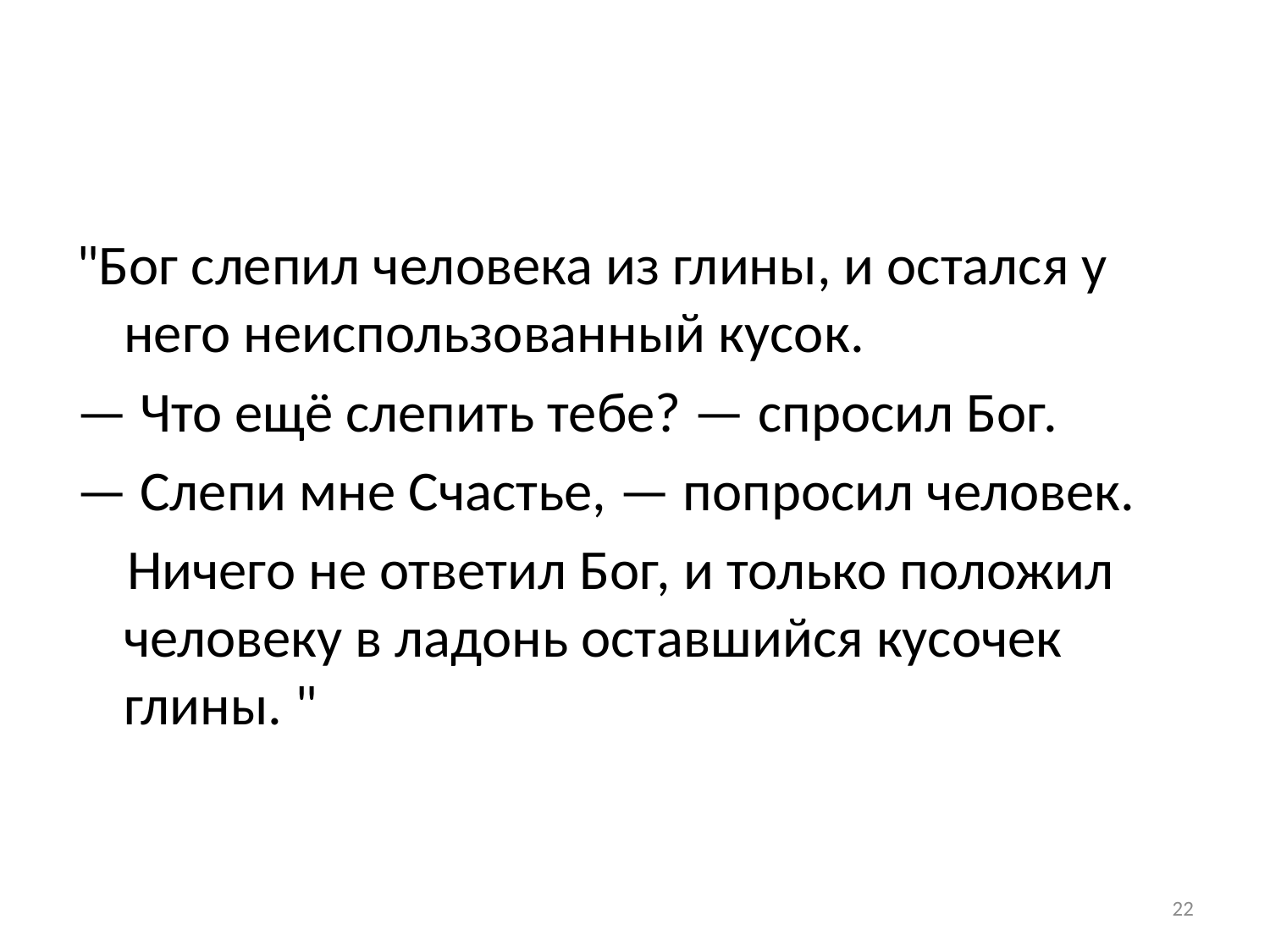

#
"Бог слепил человека из глины, и остался у него неиспользованный кусок.
— Что ещё слепить тебе? — спросил Бог.
— Слепи мне Счастье, — попросил человек.
    Ничего не ответил Бог, и только положил человеку в ладонь оставшийся кусочек глины. "

22